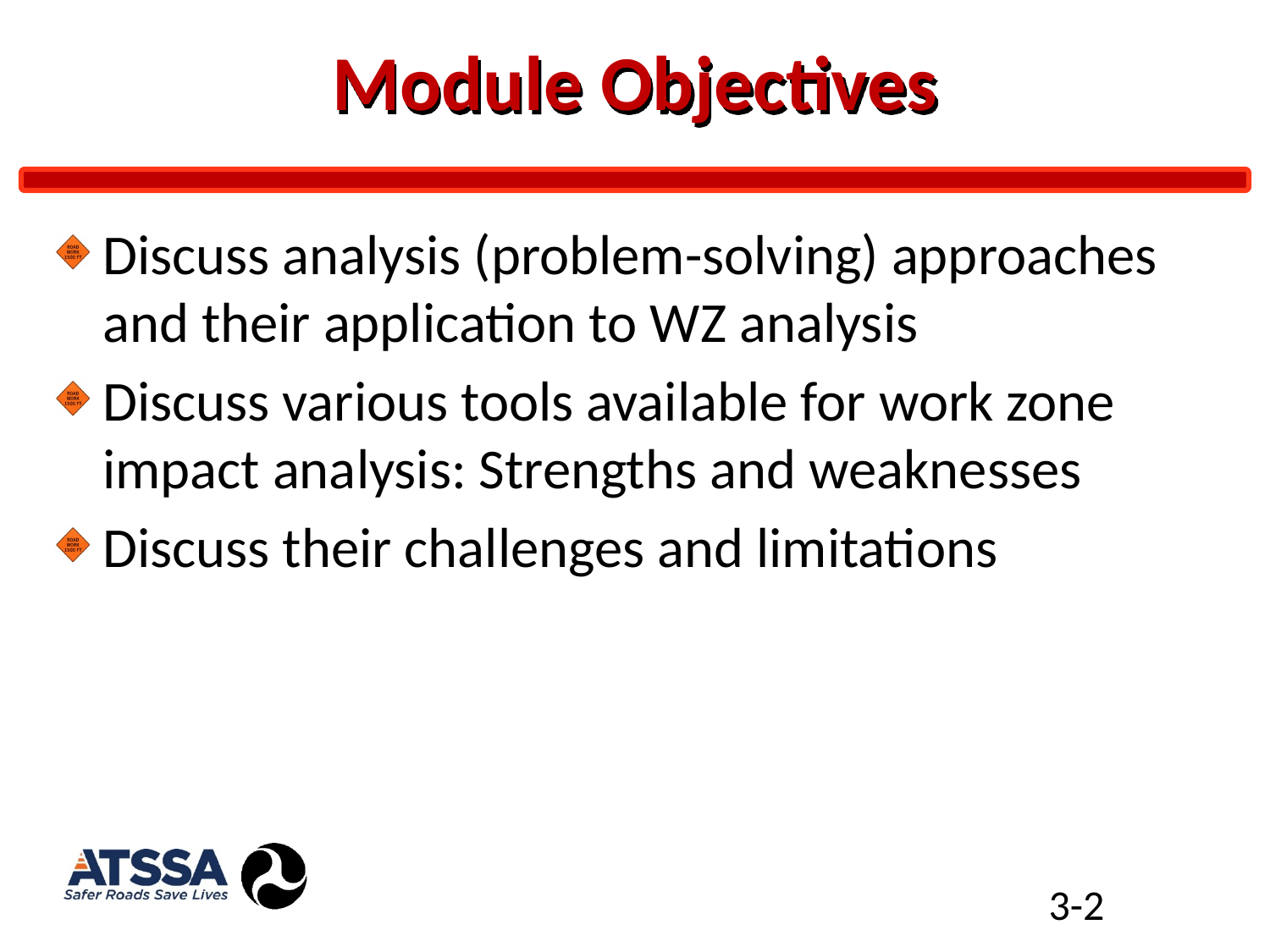

# Module Objectives
Discuss analysis (problem-solving) approaches and their application to WZ analysis
Discuss various tools available for work zone impact analysis: Strengths and weaknesses
Discuss their challenges and limitations